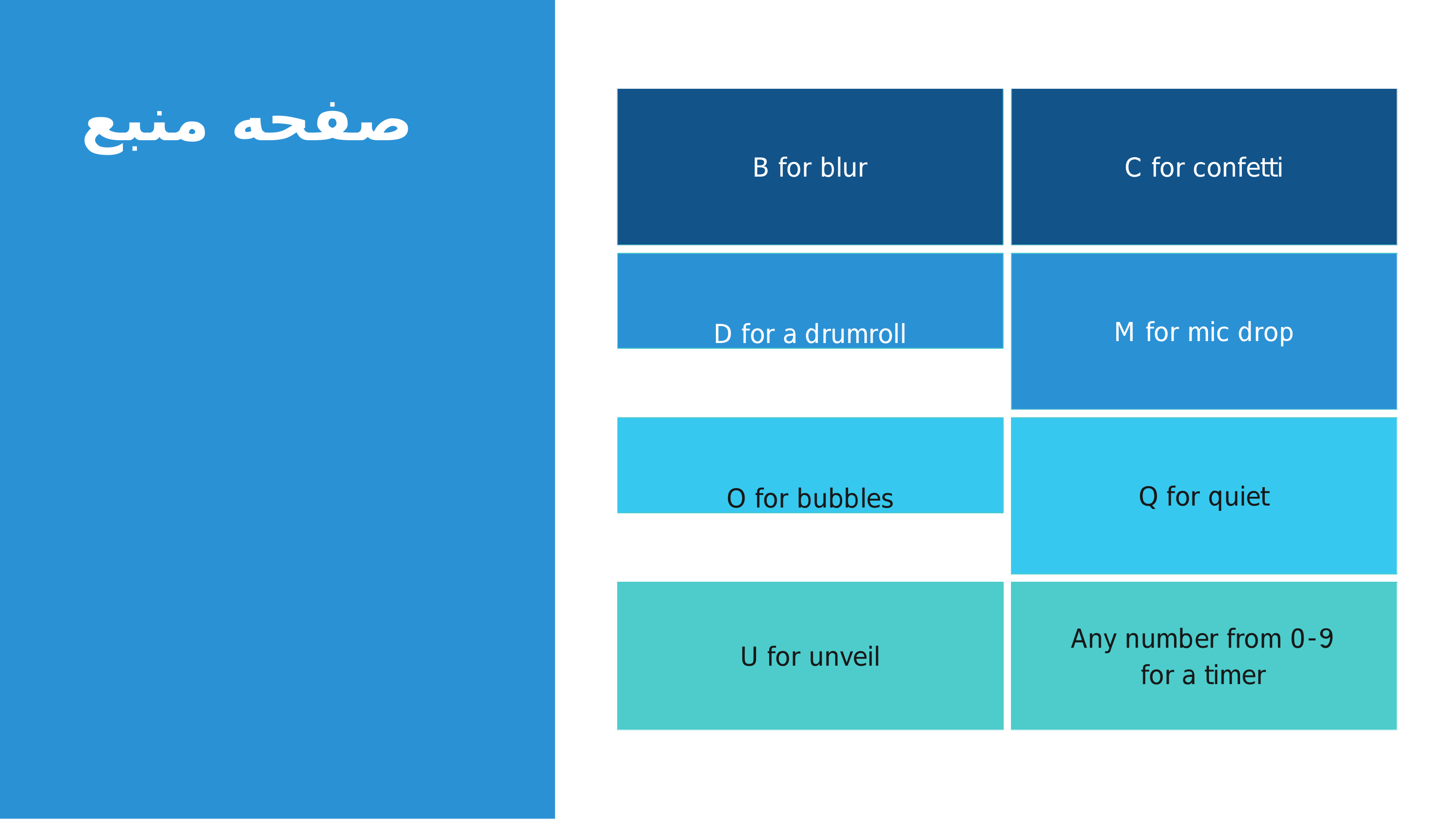

# صفحه منبع

B for blur
C for confetti

D for a drumroll
M for mic drop

O for bubbles
Q for quiet

Any number from 0-9
for a timer
U for unveil